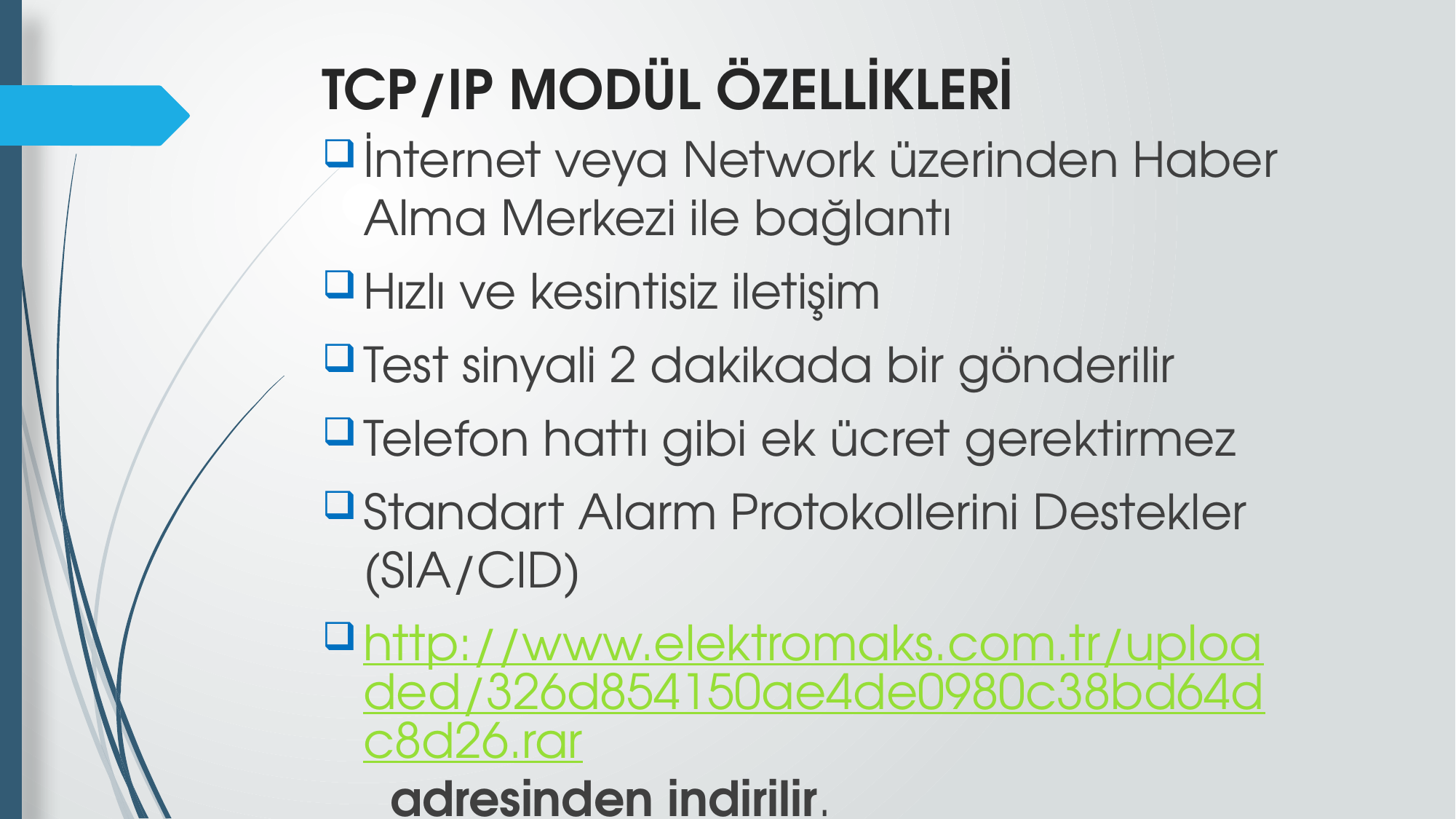

# TCP/IP MODÜL ÖZELLİKLERİ
İnternet veya Network üzerinden Haber Alma Merkezi ile bağlantı
Hızlı ve kesintisiz iletişim
Test sinyali 2 dakikada bir gönderilir
Telefon hattı gibi ek ücret gerektirmez
Standart Alarm Protokollerini Destekler
(SIA/CID)
http://www.elektromaks.com.tr/uploaded/326d854150ae4de0980c38bd64dc8d26.rar  adresinden indirilir.